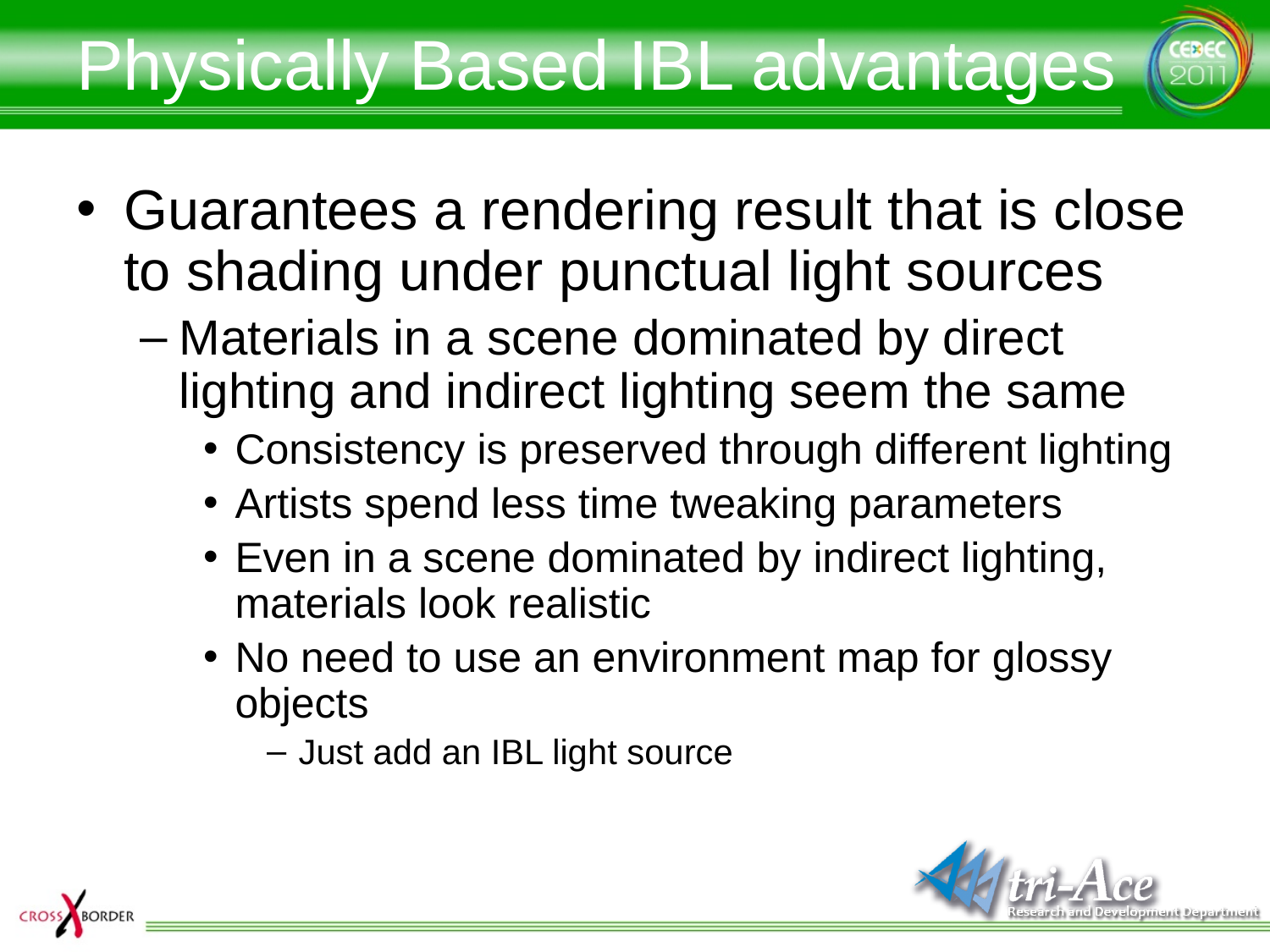

# Physically Based IBL advantages
Guarantees a rendering result that is close to shading under punctual light sources
Materials in a scene dominated by direct lighting and indirect lighting seem the same
Consistency is preserved through different lighting
Artists spend less time tweaking parameters
Even in a scene dominated by indirect lighting, materials look realistic
No need to use an environment map for glossy objects
Just add an IBL light source